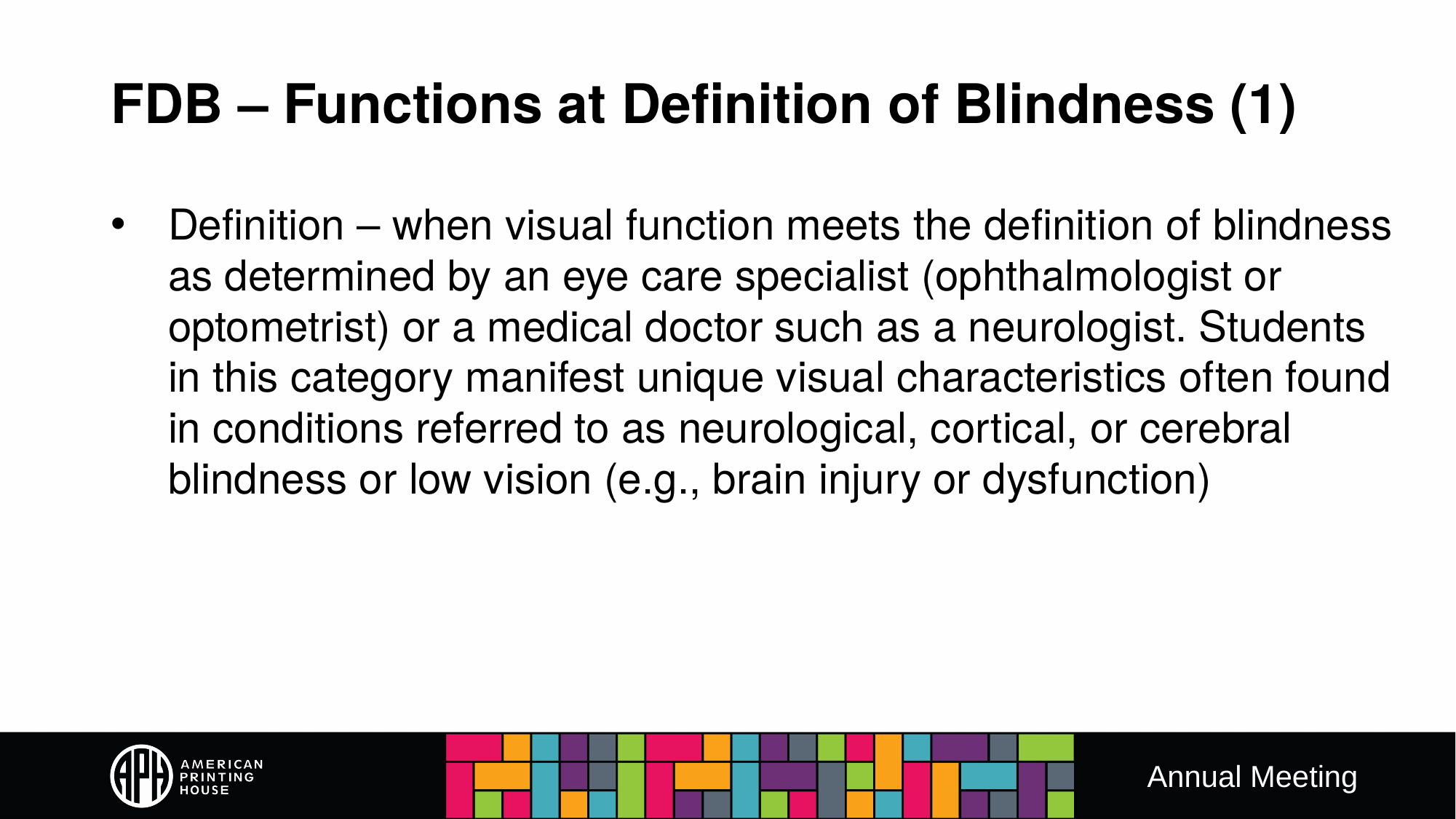

# FDB – Functions at Definition of Blindness (1)
Definition – when visual function meets the definition of blindness as determined by an eye care specialist (ophthalmologist or optometrist) or a medical doctor such as a neurologist. Students in this category manifest unique visual characteristics often found in conditions referred to as neurological, cortical, or cerebral blindness or low vision (e.g., brain injury or dysfunction)